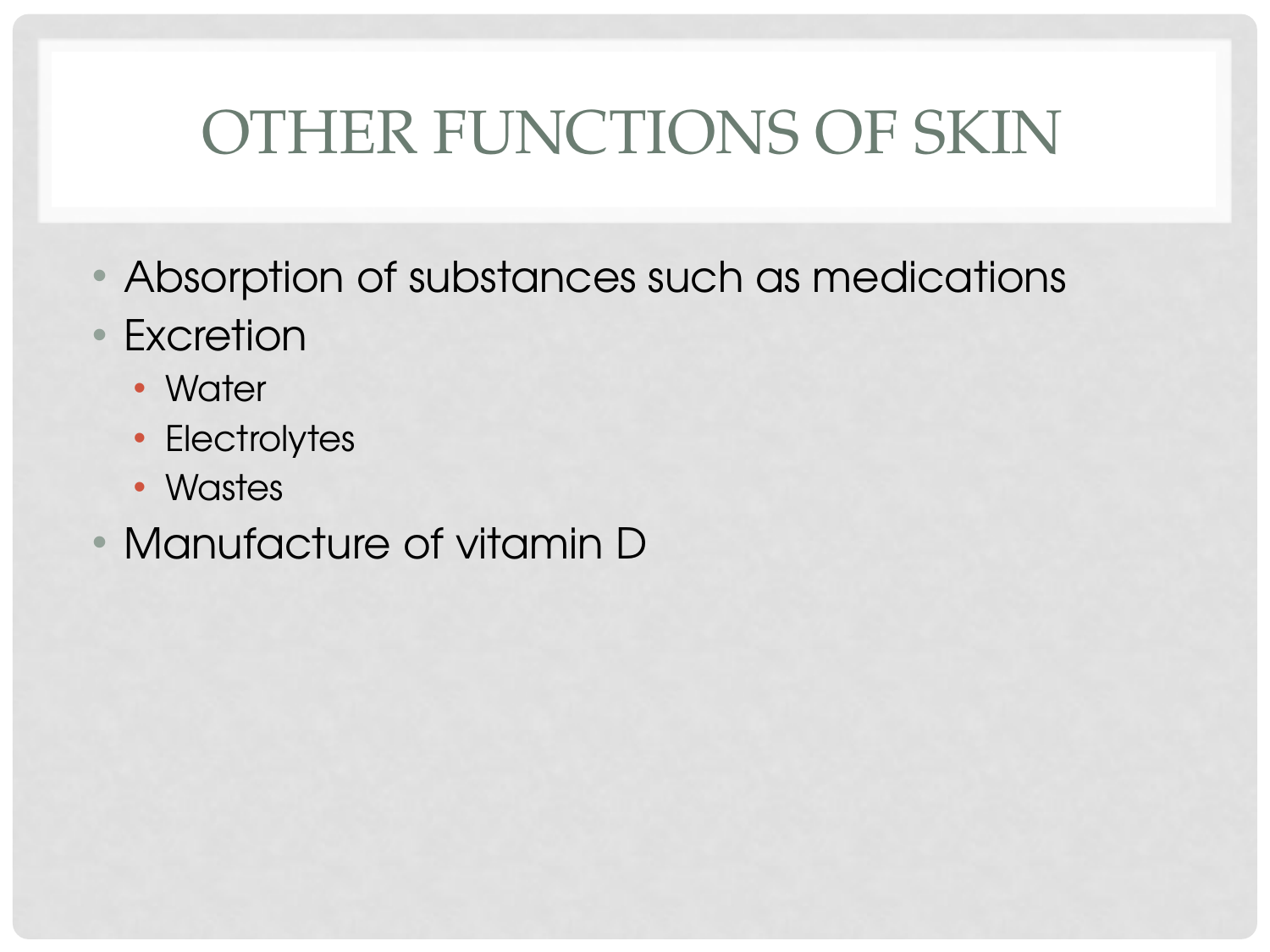

# Other functions of skin
Absorption of substances such as medications
Excretion
Water
Electrolytes
Wastes
Manufacture of vitamin D